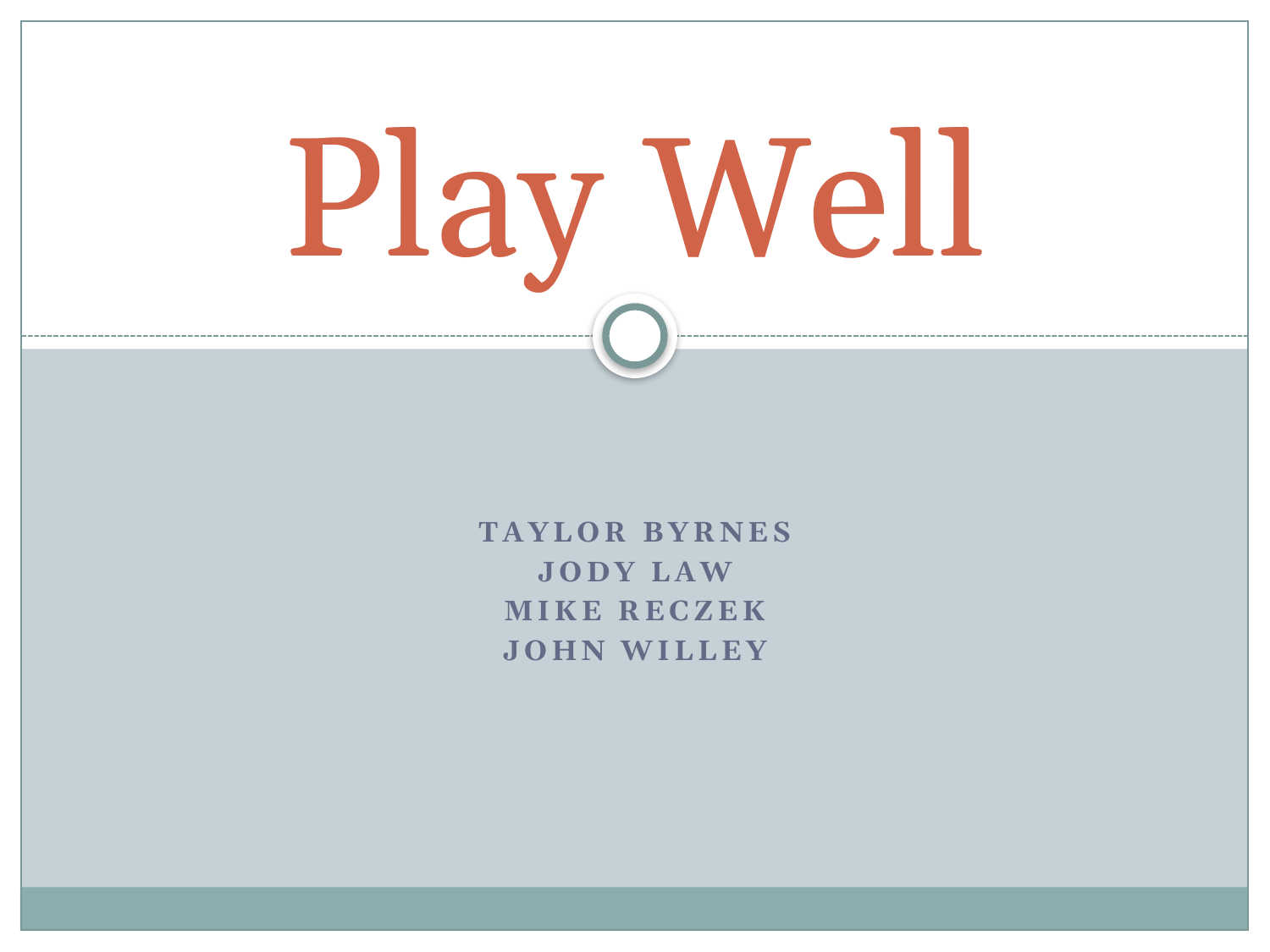

# Play Well
Taylor Byrnes
Jody law
Mike reczek
John willey